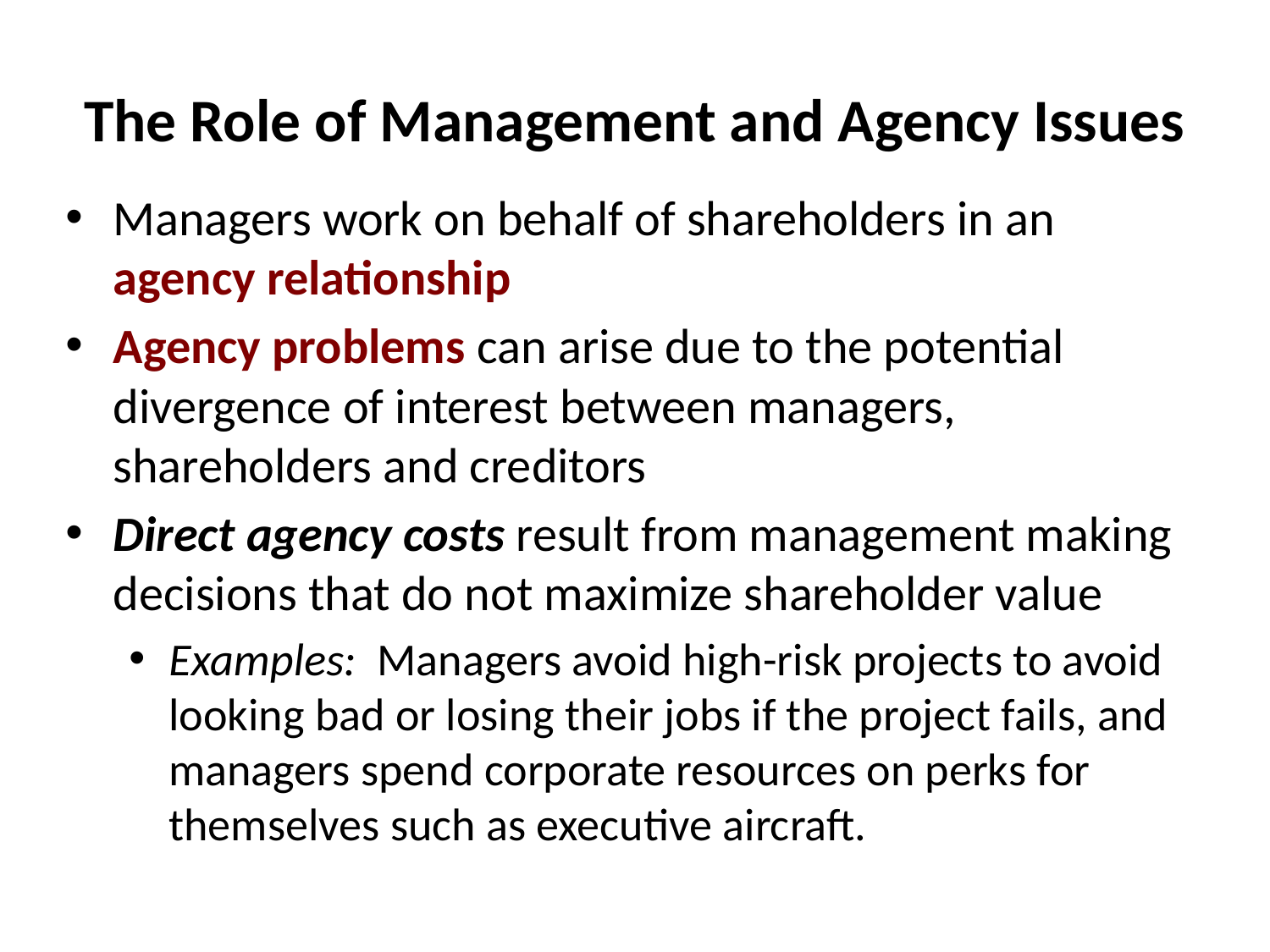

# The Role of Management and Agency Issues
Managers work on behalf of shareholders in an agency relationship
Agency problems can arise due to the potential divergence of interest between managers, shareholders and creditors
Direct agency costs result from management making decisions that do not maximize shareholder value
Examples:  Managers avoid high-risk projects to avoid looking bad or losing their jobs if the project fails, and managers spend corporate resources on perks for themselves such as executive aircraft.
Booth/Cleary Introduction to Corporate Finance, Second Edition
27